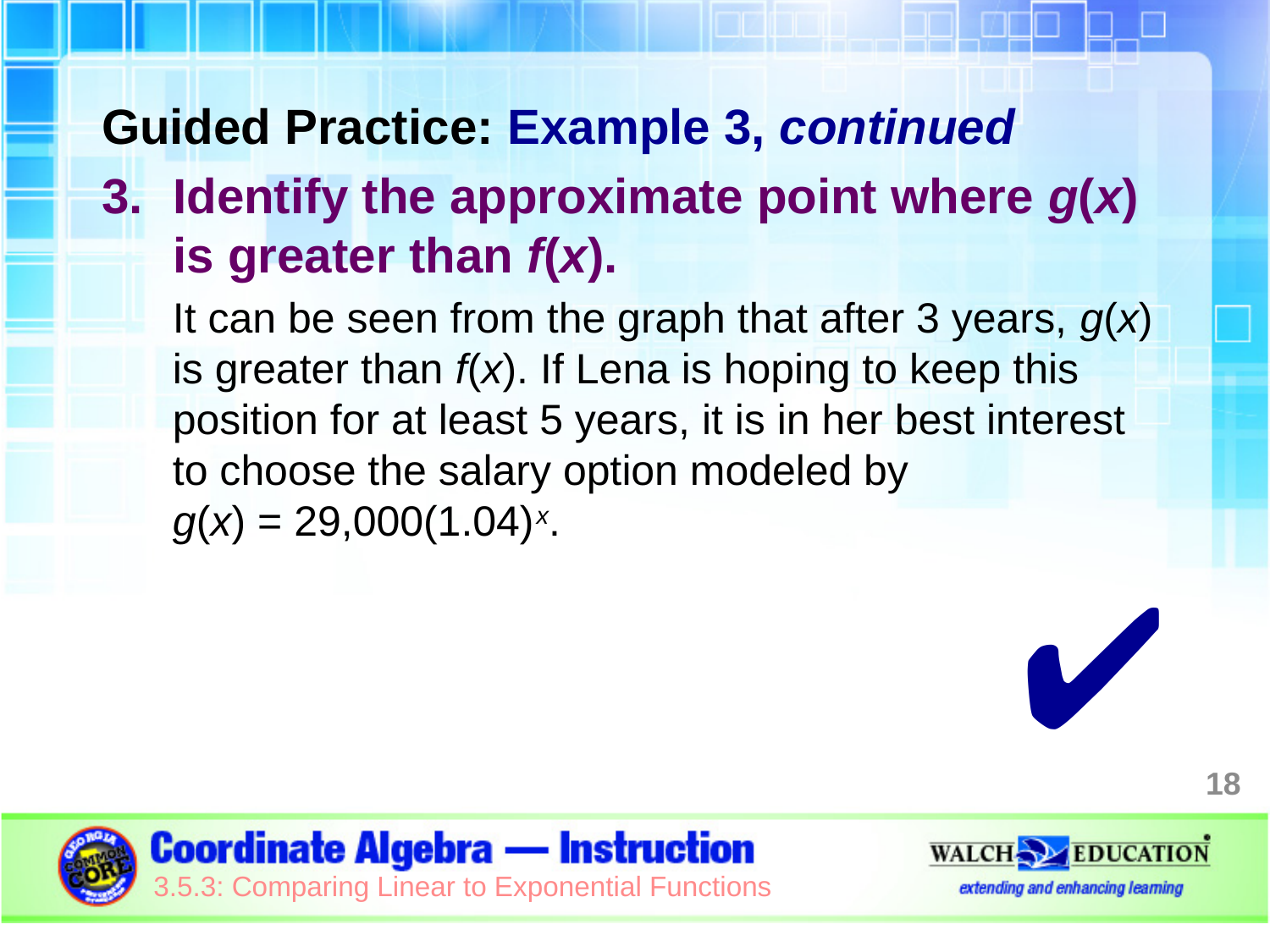

Guided Practice: Example 3, continued
Identify the approximate point where g(x) is greater than f(x).
It can be seen from the graph that after 3 years, g(x) is greater than f(x). If Lena is hoping to keep this position for at least 5 years, it is in her best interest to choose the salary option modeled by
g(x) = 29,000(1.04) x.

✔
18
3.5.3: Comparing Linear to Exponential Functions